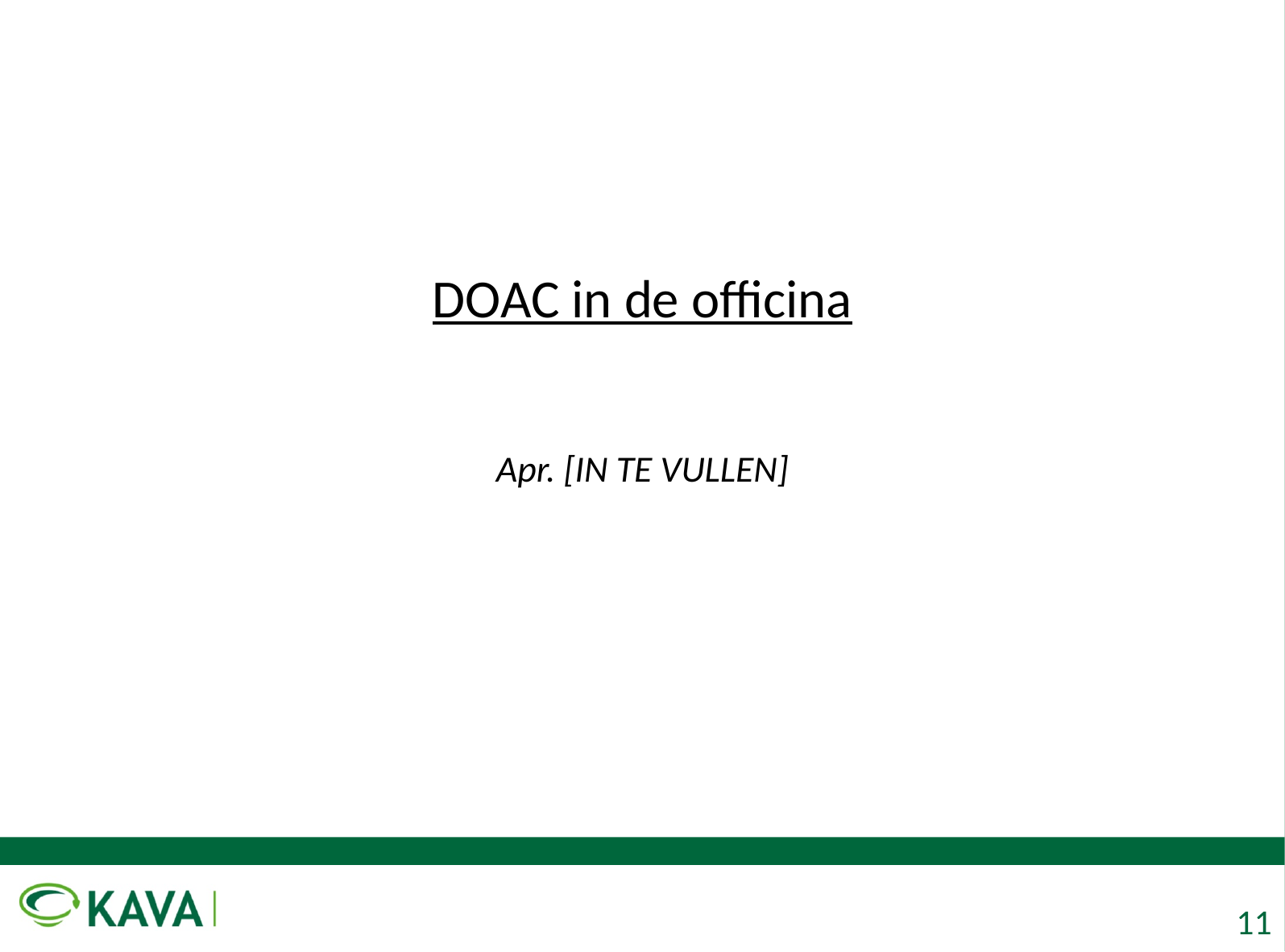

# DOAC in de officina Apr. [IN TE VULLEN]
Apr. Greet Desrumaux - 28/05/2015
11